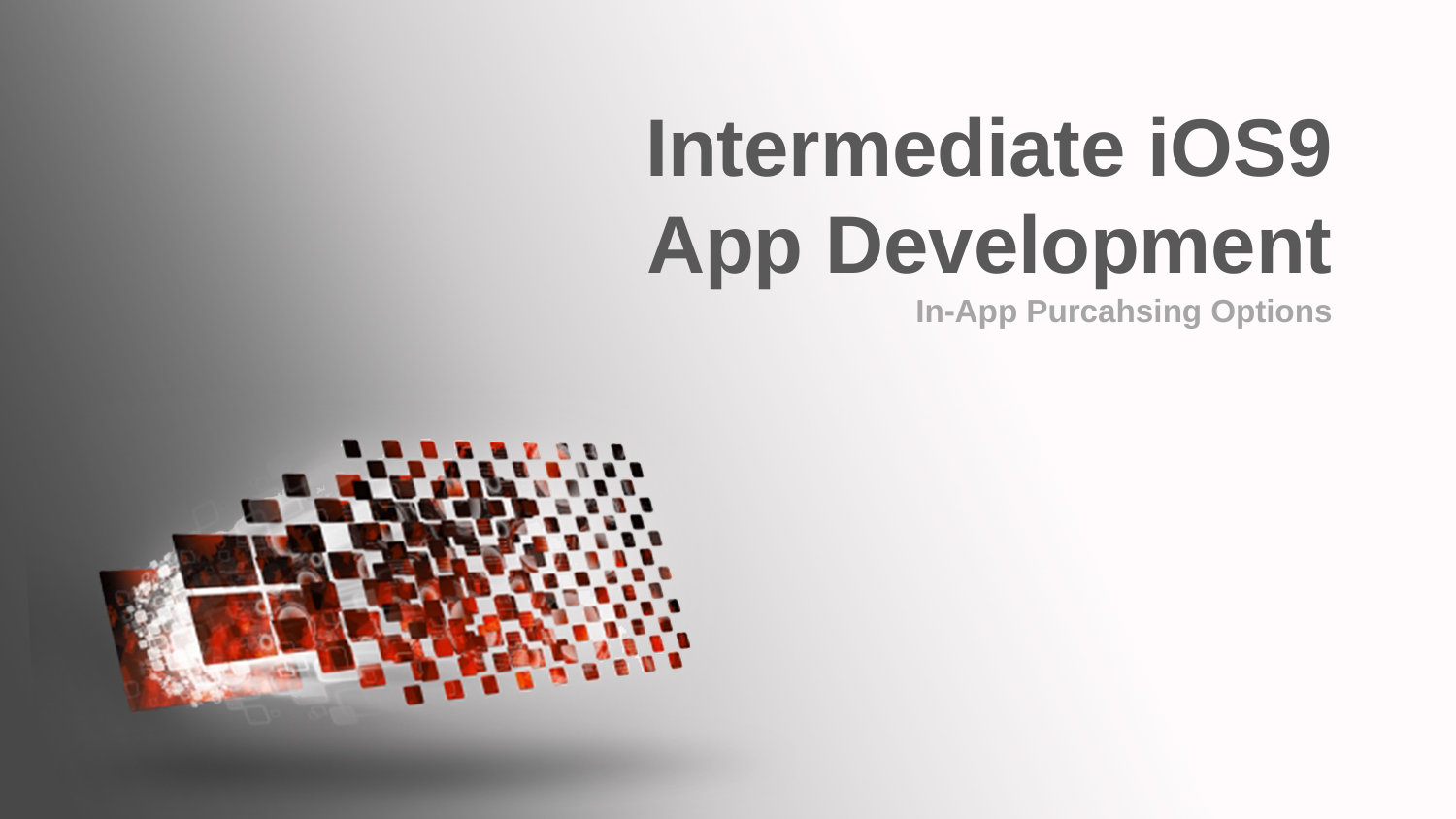

Intermediate iOS9 App Development
In-App Purcahsing Options